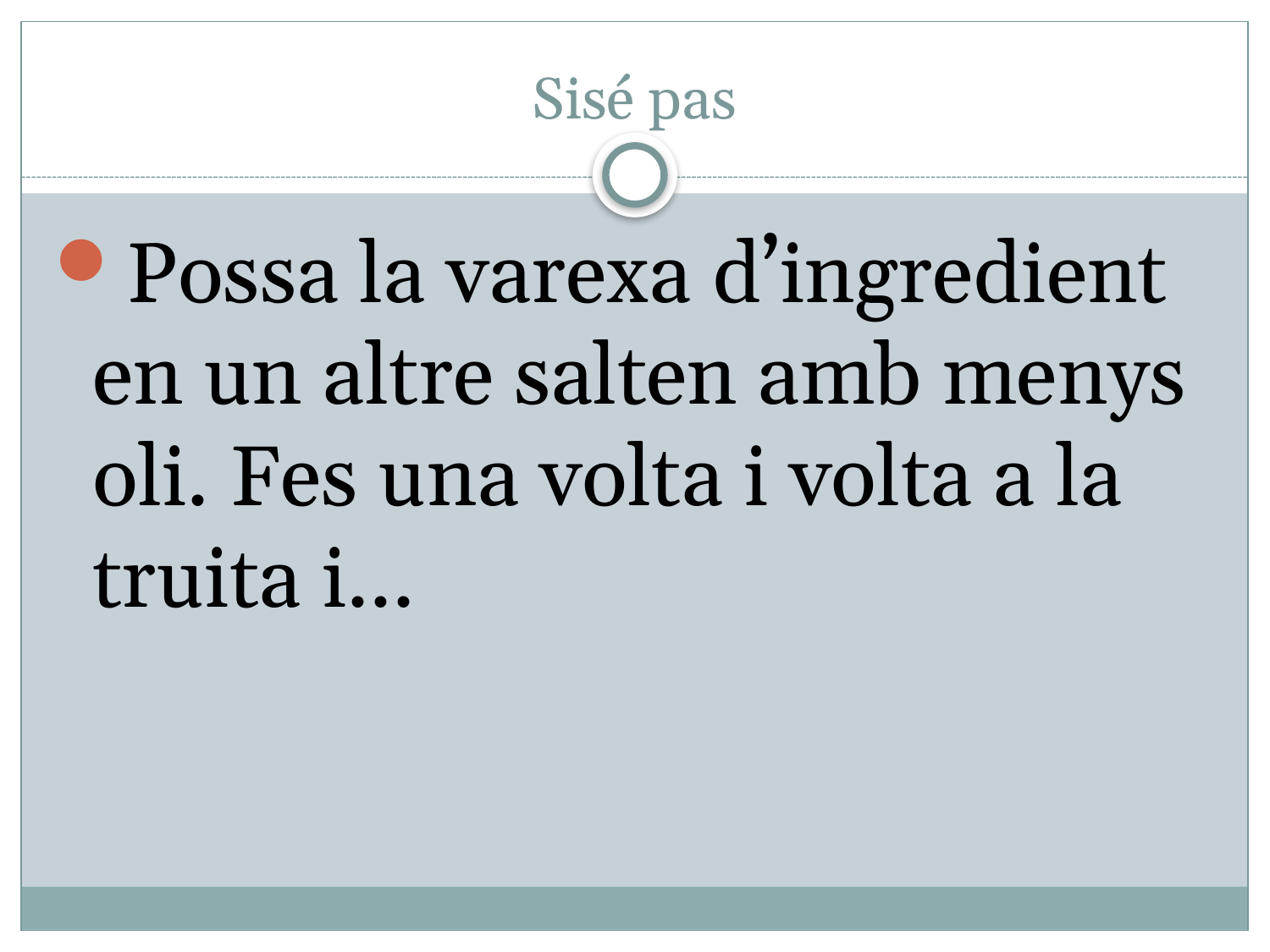

# Sisé pas
Possa la varexa d’ingredient en un altre salten amb menys  oli. Fes una volta i volta a la truita i...